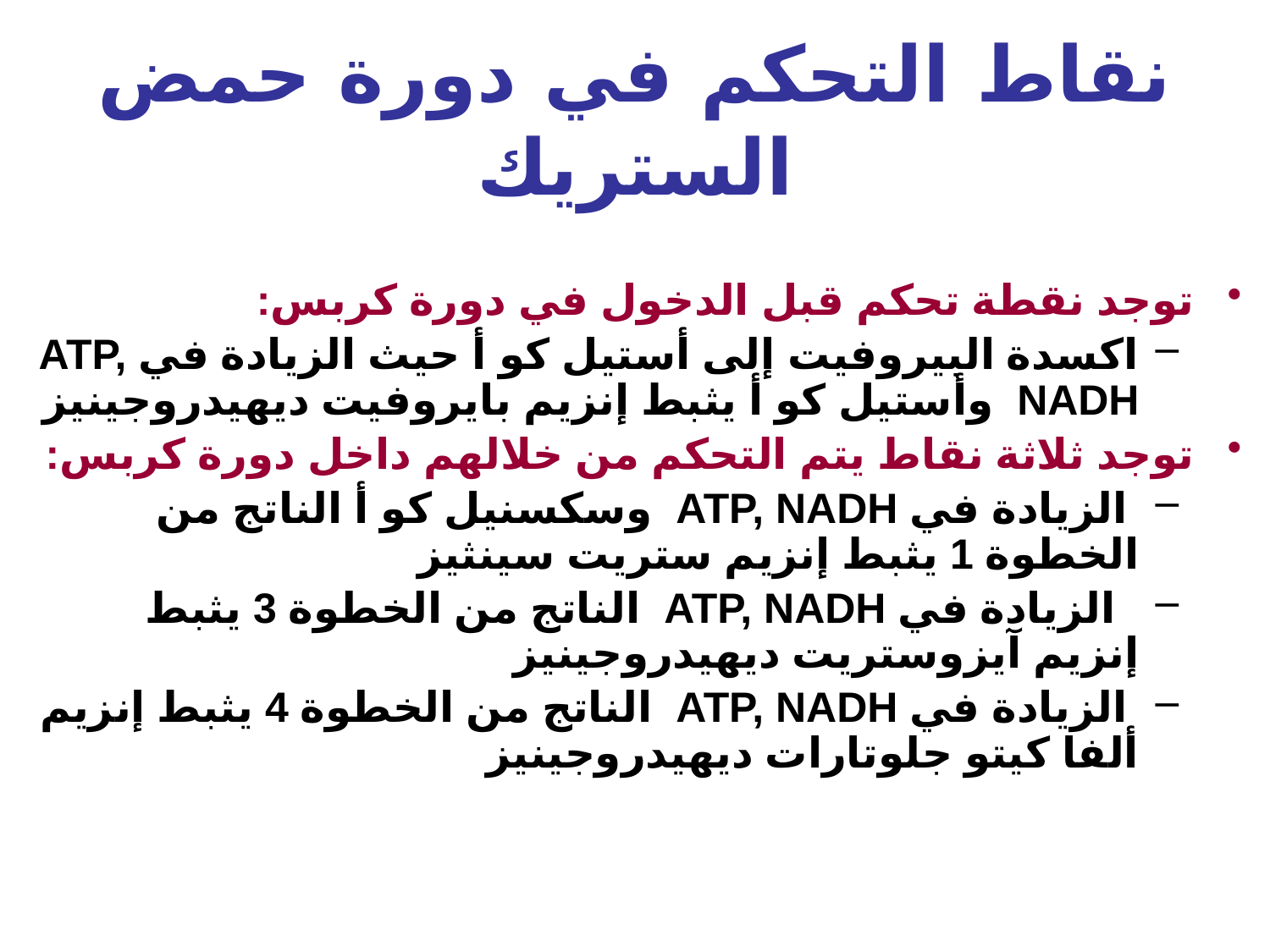

# نقاط التحكم في دورة حمض الستريك
توجد نقطة تحكم قبل الدخول في دورة كربس:
اكسدة البيروفيت إلى أستيل كو أ حيث الزيادة في ATP, NADH  وأستيل كو أ يثبط إنزيم بايروفيت ديهيدروجينيز
توجد ثلاثة نقاط يتم التحكم من خلالهم داخل دورة كربس:
 الزيادة في ATP, NADH  وسكسنيل كو أ الناتج من الخطوة 1 يثبط إنزيم ستريت سينثيز
  الزيادة في ATP, NADH  الناتج من الخطوة 3 يثبط إنزيم آيزوستريت ديهيدروجينيز
 الزيادة في ATP, NADH  الناتج من الخطوة 4 يثبط إنزيم ألفا كيتو جلوتارات ديهيدروجينيز